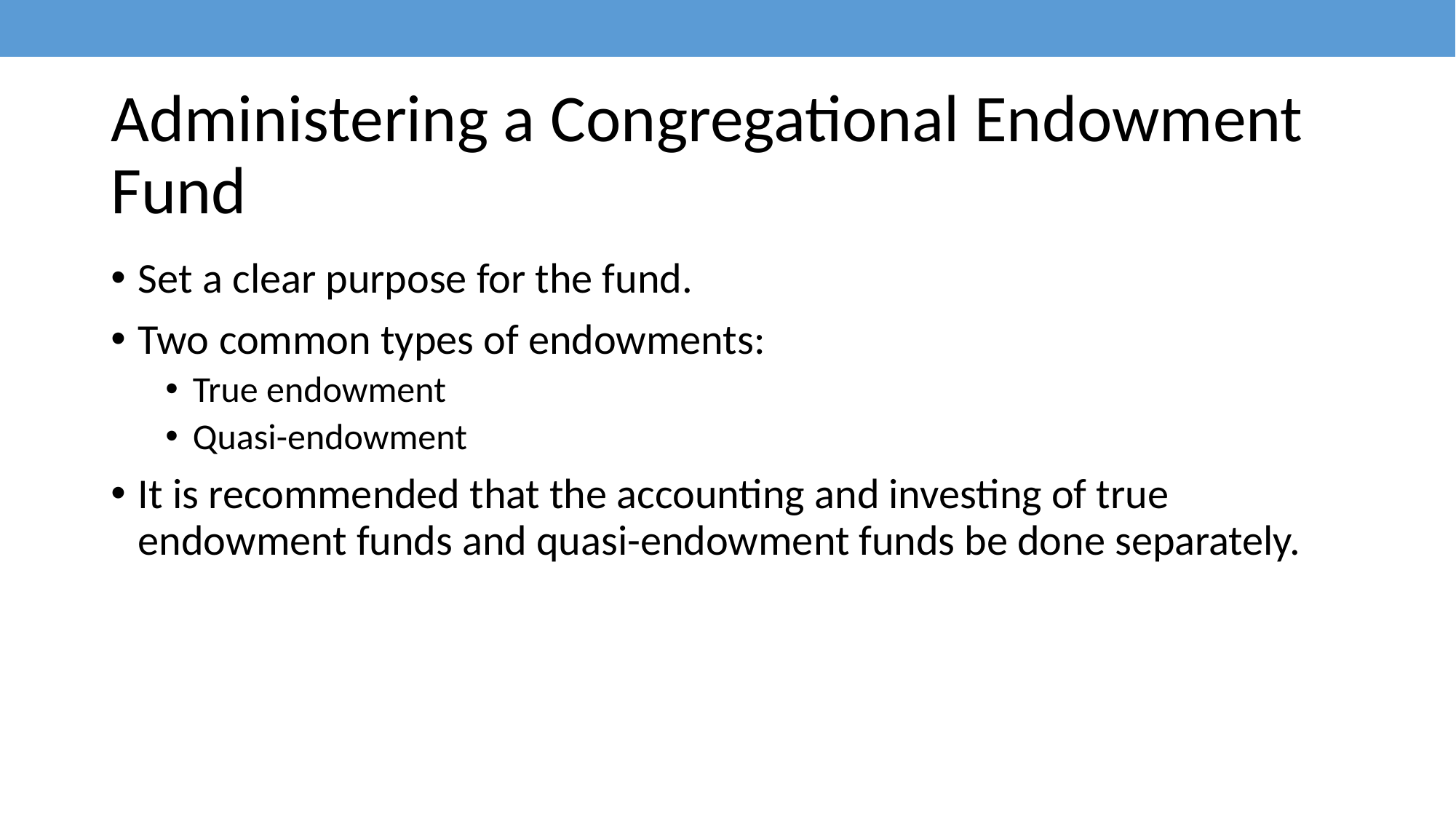

# Administering a Congregational Endowment Fund
Set a clear purpose for the fund.
Two common types of endowments:
True endowment
Quasi-endowment
It is recommended that the accounting and investing of true endowment funds and quasi-endowment funds be done separately.